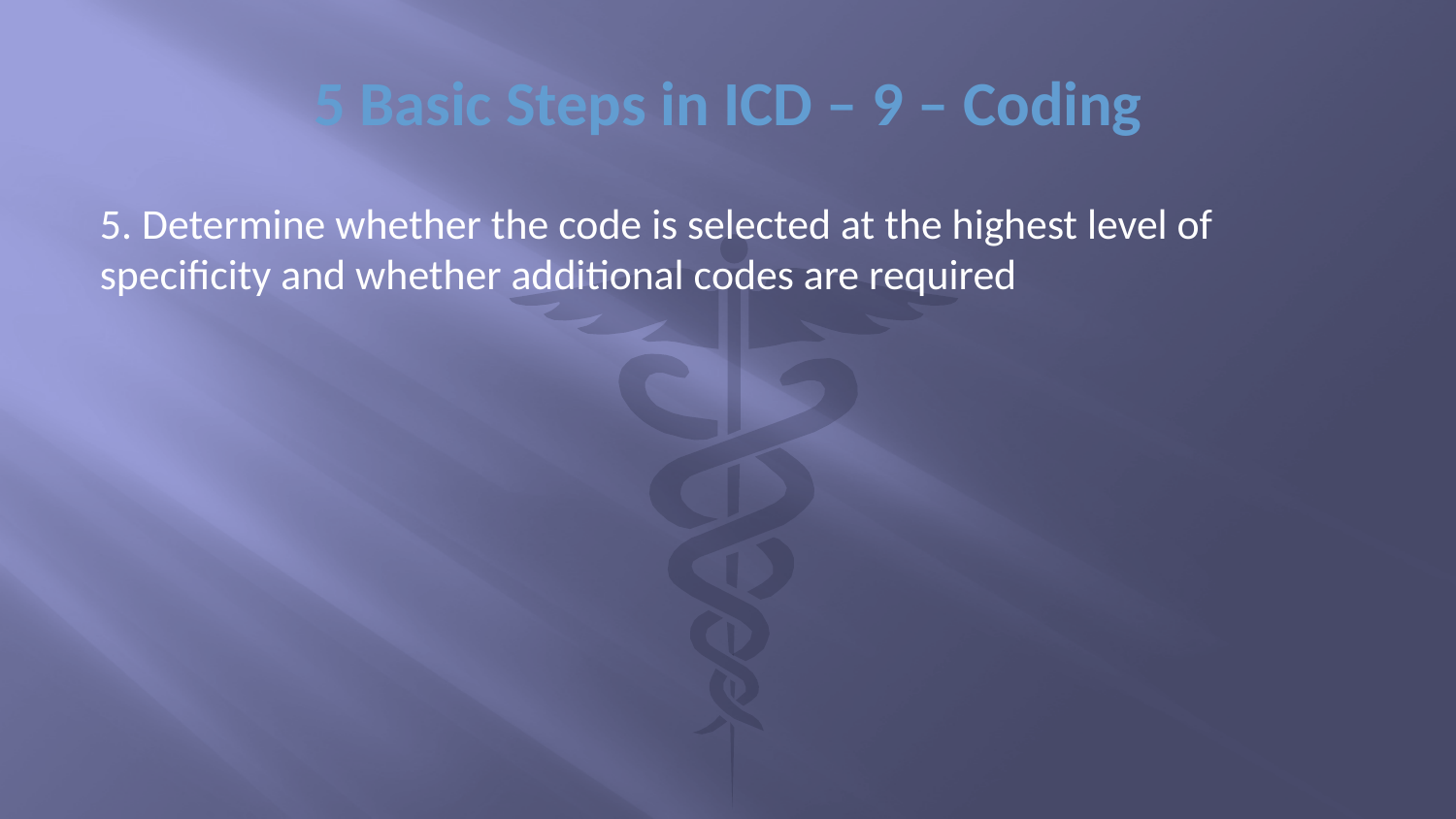

# 5 Basic Steps in ICD – 9 – Coding
5. Determine whether the code is selected at the highest level of specificity and whether additional codes are required